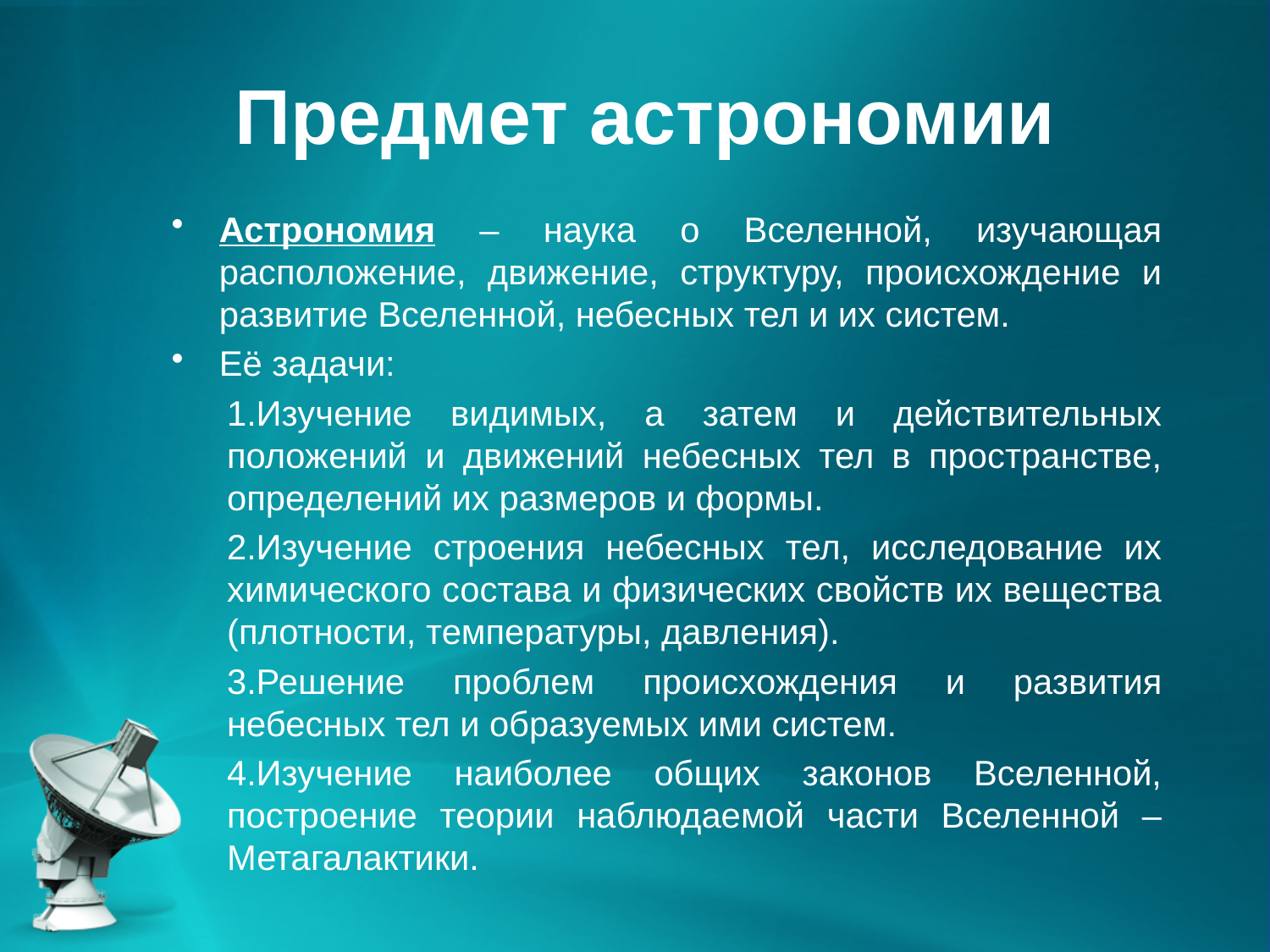

# Предмет астрономии
Астрономия – наука о Вселенной, изучающая расположение, движение, структуру, происхождение и развитие Вселенной, небесных тел и их систем.
Её задачи:
1.Изучение видимых, а затем и действительных положений и движений небесных тел в пространстве, определений их размеров и формы.
2.Изучение строения небесных тел, исследование их химического состава и физических свойств их вещества (плотности, температуры, давления).
3.Решение проблем происхождения и развития небесных тел и образуемых ими систем.
4.Изучение наиболее общих законов Вселенной, построение теории наблюдаемой части Вселенной – Метагалактики.